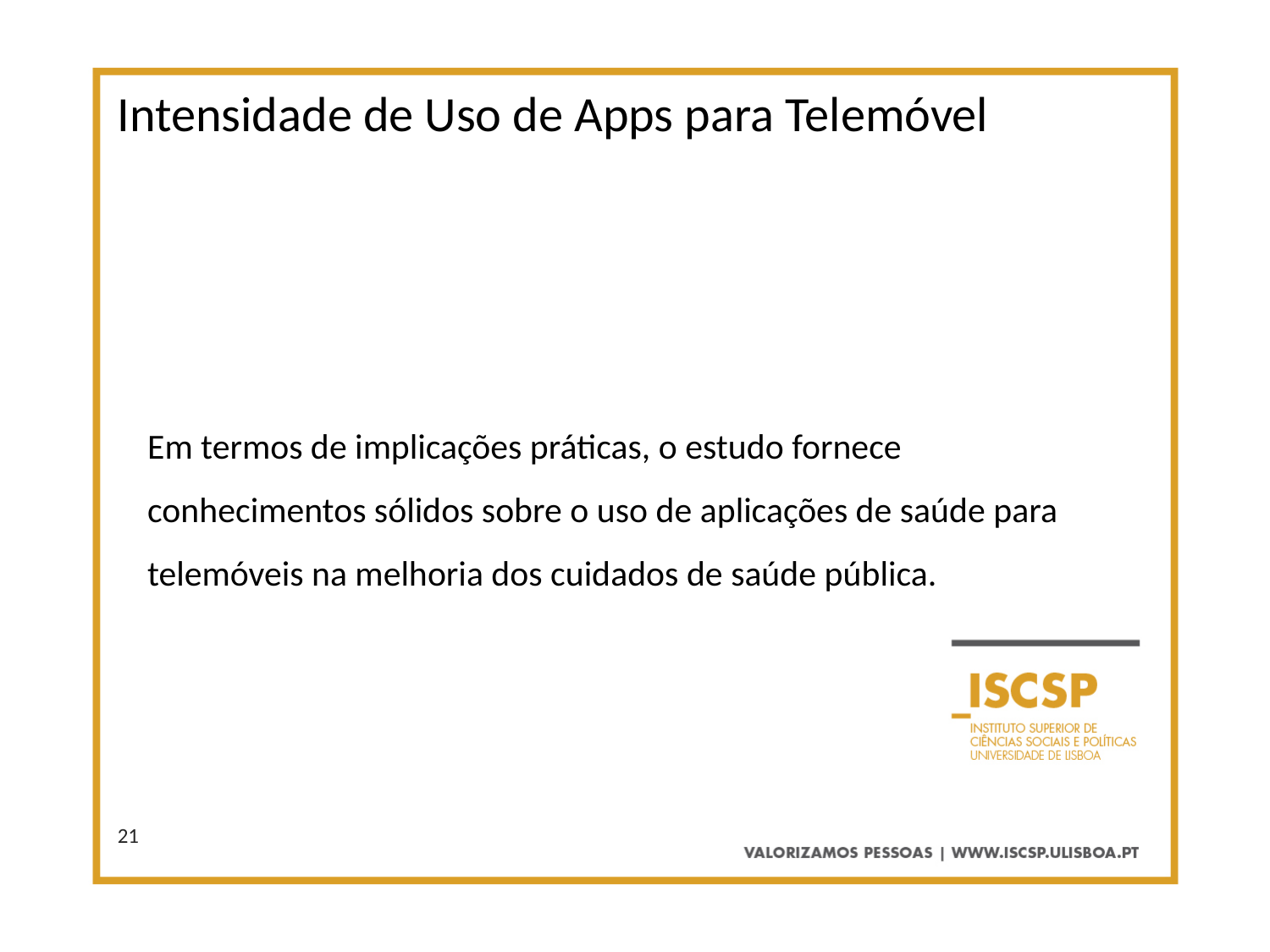

Intensidade de Uso de Apps para Telemóvel
Em termos de implicações práticas, o estudo fornece conhecimentos sólidos sobre o uso de aplicações de saúde para telemóveis na melhoria dos cuidados de saúde pública.
21